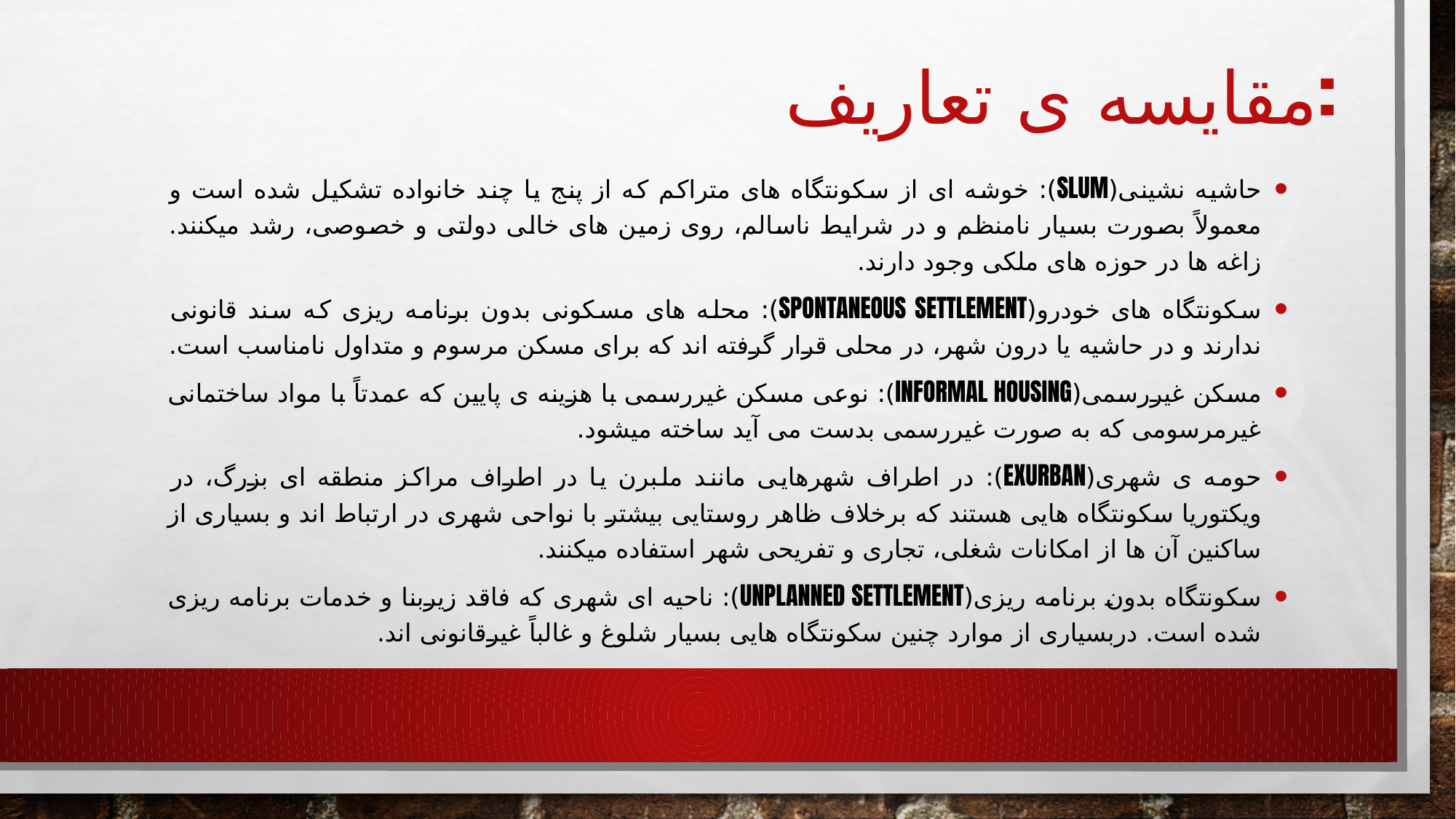

# مقایسه ی تعاریف:
حاشیه نشینی(Slum): خوشه ای از سکونتگاه های متراکم که از پنج یا چند خانواده تشکیل شده است و معمولاً بصورت بسیار نامنظم و در شرایط ناسالم، روی زمین های خالی دولتی و خصوصی، رشد میکنند. زاغه ها در حوزه های ملکی وجود دارند.
سکونتگاه های خودرو(Spontaneous Settlement): محله های مسکونی بدون برنامه ریزی که سند قانونی ندارند و در حاشیه یا درون شهر، در محلی قرار گرفته اند که برای مسکن مرسوم و متداول نامناسب است.
مسکن غیررسمی(Informal Housing): نوعی مسکن غیررسمی با هزینه ی پایین که عمدتاً با مواد ساختمانی غیرمرسومی که به صورت غیررسمی بدست می آید ساخته میشود.
حومه ی شهری(Exurban): در اطراف شهرهایی مانند ملبرن یا در اطراف مراکز منطقه ای بزرگ، در ویکتوریا سکونتگاه هایی هستند که برخلاف ظاهر روستایی بیشتر با نواحی شهری در ارتباط اند و بسیاری از ساکنین آن ها از امکانات شغلی، تجاری و تفریحی شهر استفاده میکنند.
سکونتگاه بدون برنامه ریزی(Unplanned Settlement): ناحیه ای شهری که فاقد زیربنا و خدمات برنامه ریزی شده است. دربسیاری از موارد چنین سکونتگاه هایی بسیار شلوغ و غالباً غیرقانونی اند.